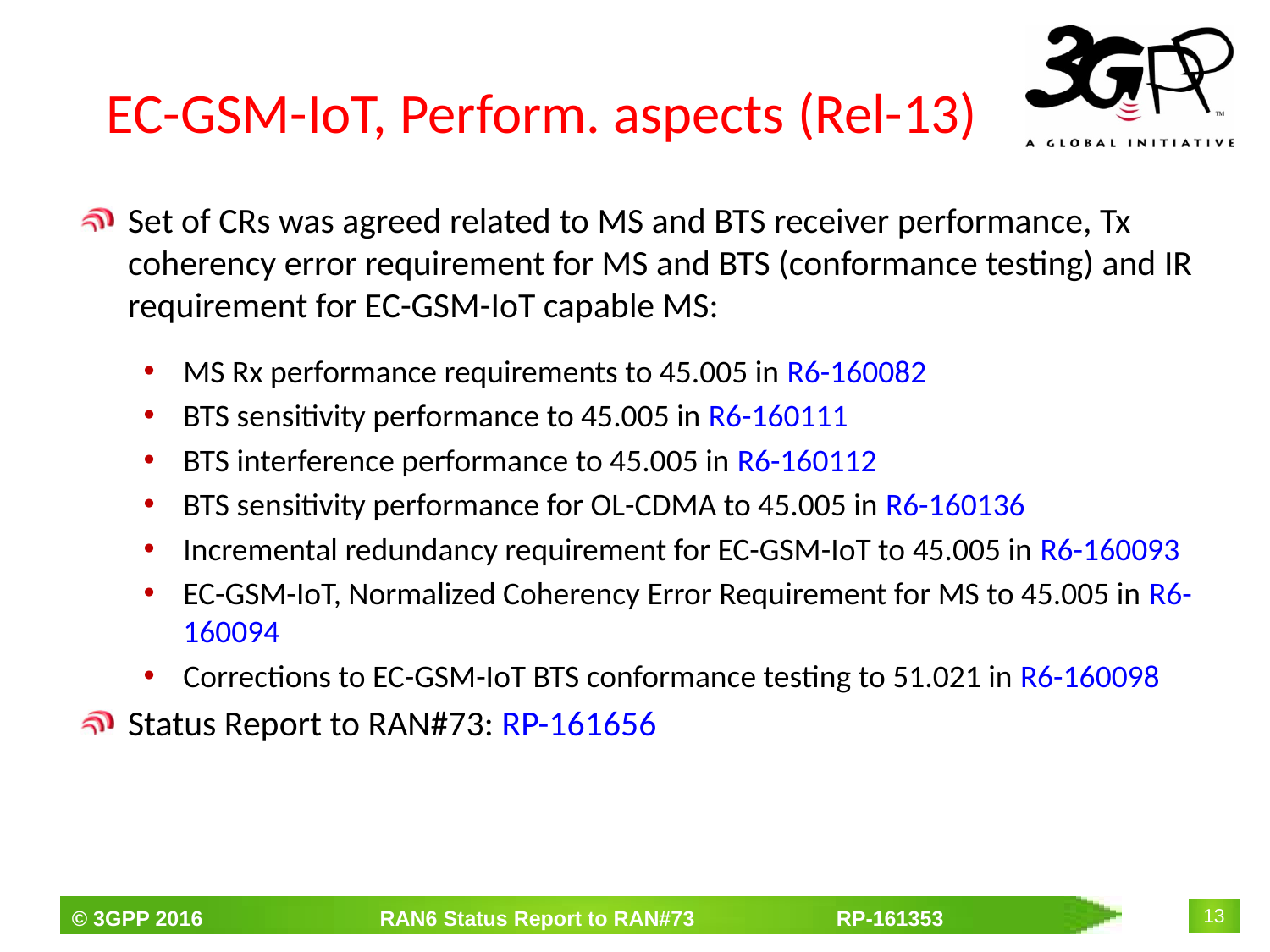

# EC-GSM-IoT, Perform. aspects (Rel-13)
Set of CRs was agreed related to MS and BTS receiver performance, Tx coherency error requirement for MS and BTS (conformance testing) and IR requirement for EC-GSM-IoT capable MS:

MS Rx performance requirements to 45.005 in R6-160082
BTS sensitivity performance to 45.005 in R6-160111
BTS interference performance to 45.005 in R6-160112
BTS sensitivity performance for OL-CDMA to 45.005 in R6-160136
Incremental redundancy requirement for EC-GSM-IoT to 45.005 in R6-160093
EC-GSM-IoT, Normalized Coherency Error Requirement for MS to 45.005 in R6-160094
Corrections to EC-GSM-IoT BTS conformance testing to 51.021 in R6-160098
Status Report to RAN#73: RP-161656